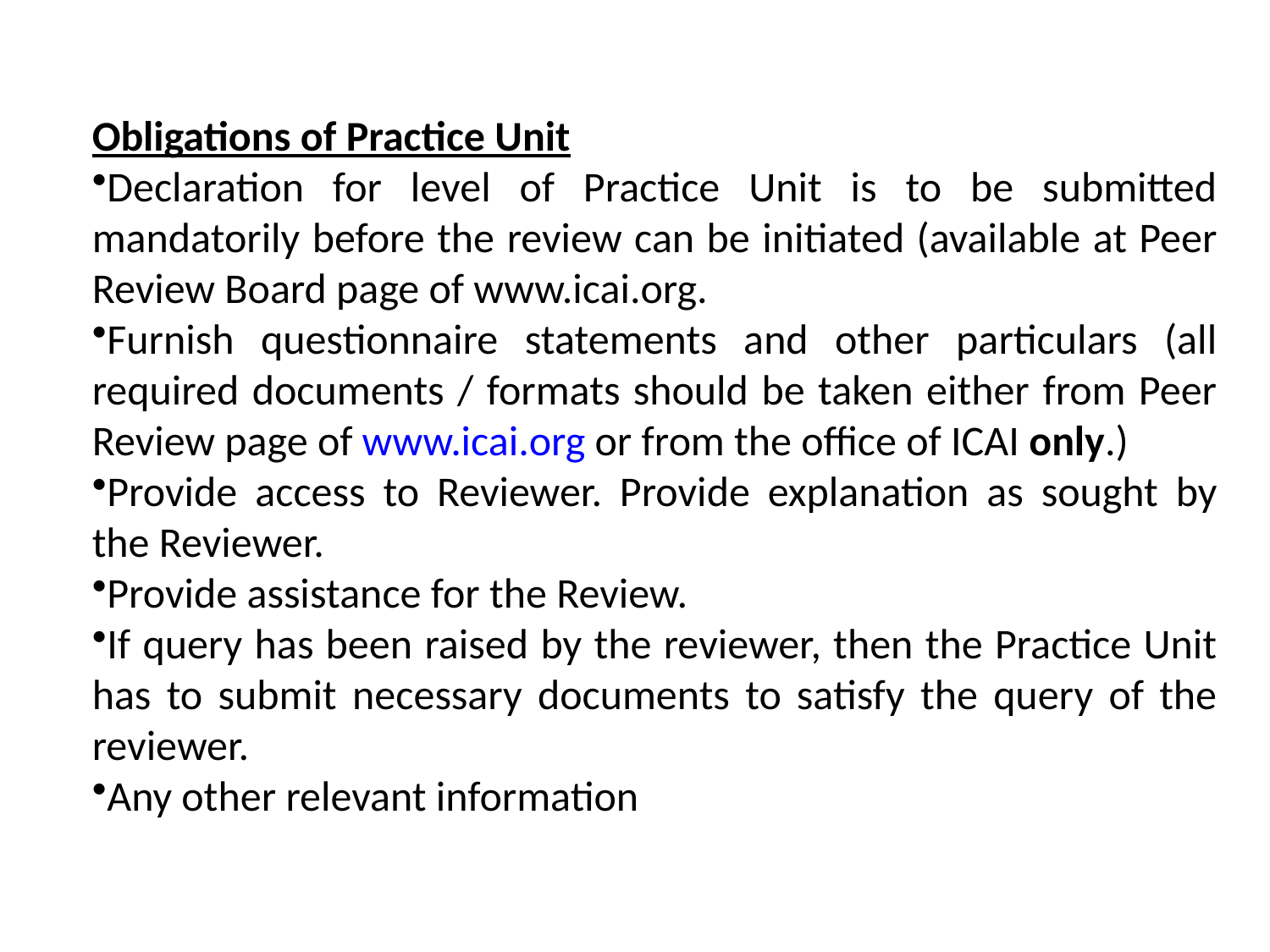

Obligations of Practice Unit
Declaration for level of Practice Unit is to be submitted mandatorily before the review can be initiated (available at Peer Review Board page of www.icai.org.
Furnish questionnaire statements and other particulars (all required documents / formats should be taken either from Peer Review page of www.icai.org or from the office of ICAI only.)
Provide access to Reviewer. Provide explanation as sought by the Reviewer.
Provide assistance for the Review.
If query has been raised by the reviewer, then the Practice Unit has to submit necessary documents to satisfy the query of the reviewer.
Any other relevant information